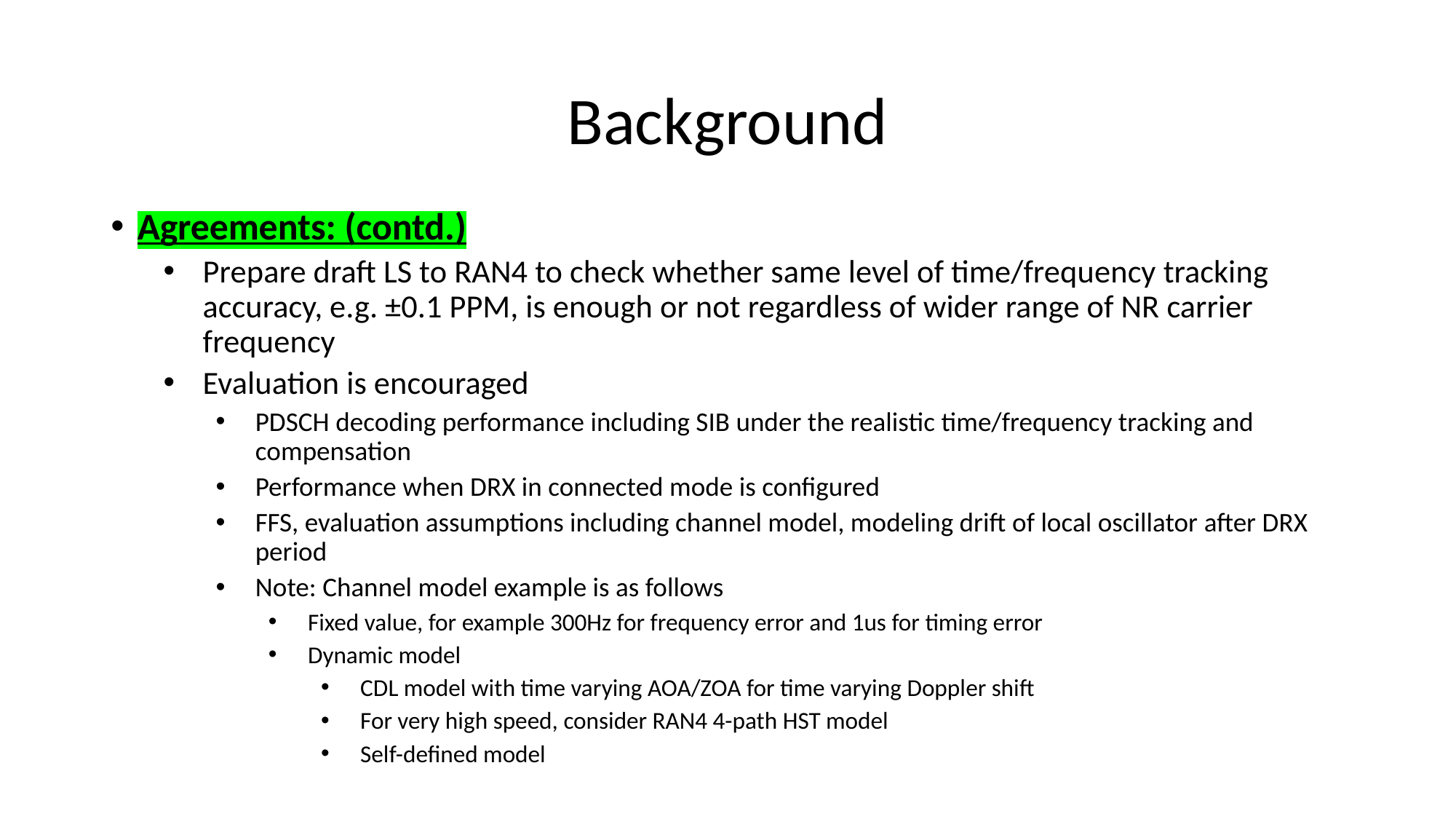

# Background
Agreements: (contd.)
Prepare draft LS to RAN4 to check whether same level of time/frequency tracking accuracy, e.g. ±0.1 PPM, is enough or not regardless of wider range of NR carrier frequency
Evaluation is encouraged
PDSCH decoding performance including SIB under the realistic time/frequency tracking and compensation
Performance when DRX in connected mode is configured
FFS, evaluation assumptions including channel model, modeling drift of local oscillator after DRX period
Note: Channel model example is as follows
Fixed value, for example 300Hz for frequency error and 1us for timing error
Dynamic model
CDL model with time varying AOA/ZOA for time varying Doppler shift
For very high speed, consider RAN4 4-path HST model
Self-defined model